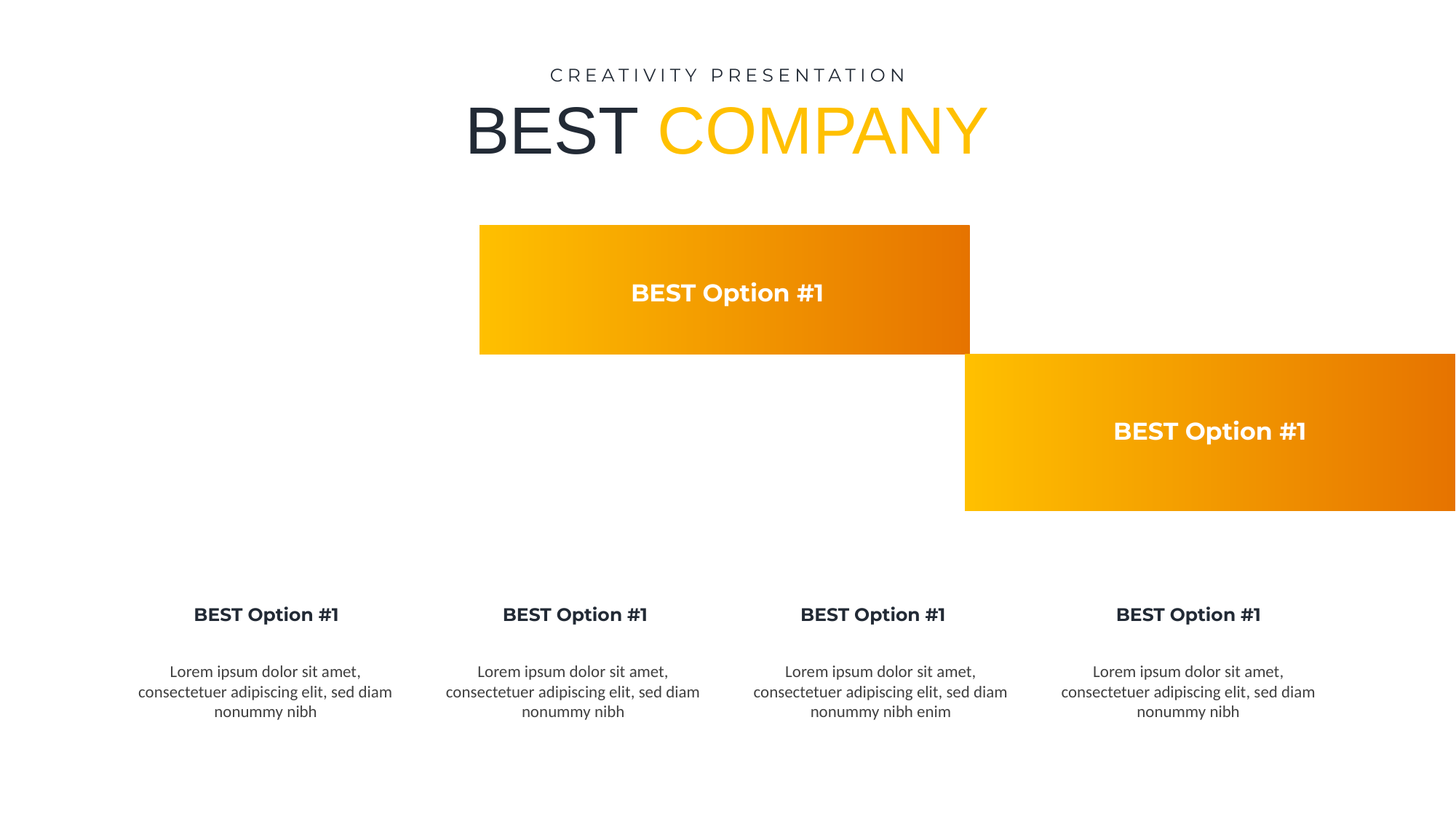

CREATIVITY PRESENTATION
BEST COMPANY

BEST Option #1

BEST Option #1
BEST Option #1
BEST Option #1
BEST Option #1
BEST Option #1
Lorem ipsum dolor sit amet, consectetuer adipiscing elit, sed diam nonummy nibh
Lorem ipsum dolor sit amet, consectetuer adipiscing elit, sed diam nonummy nibh enim
Lorem ipsum dolor sit amet, consectetuer adipiscing elit, sed diam nonummy nibh
Lorem ipsum dolor sit amet, consectetuer adipiscing elit, sed diam nonummy nibh